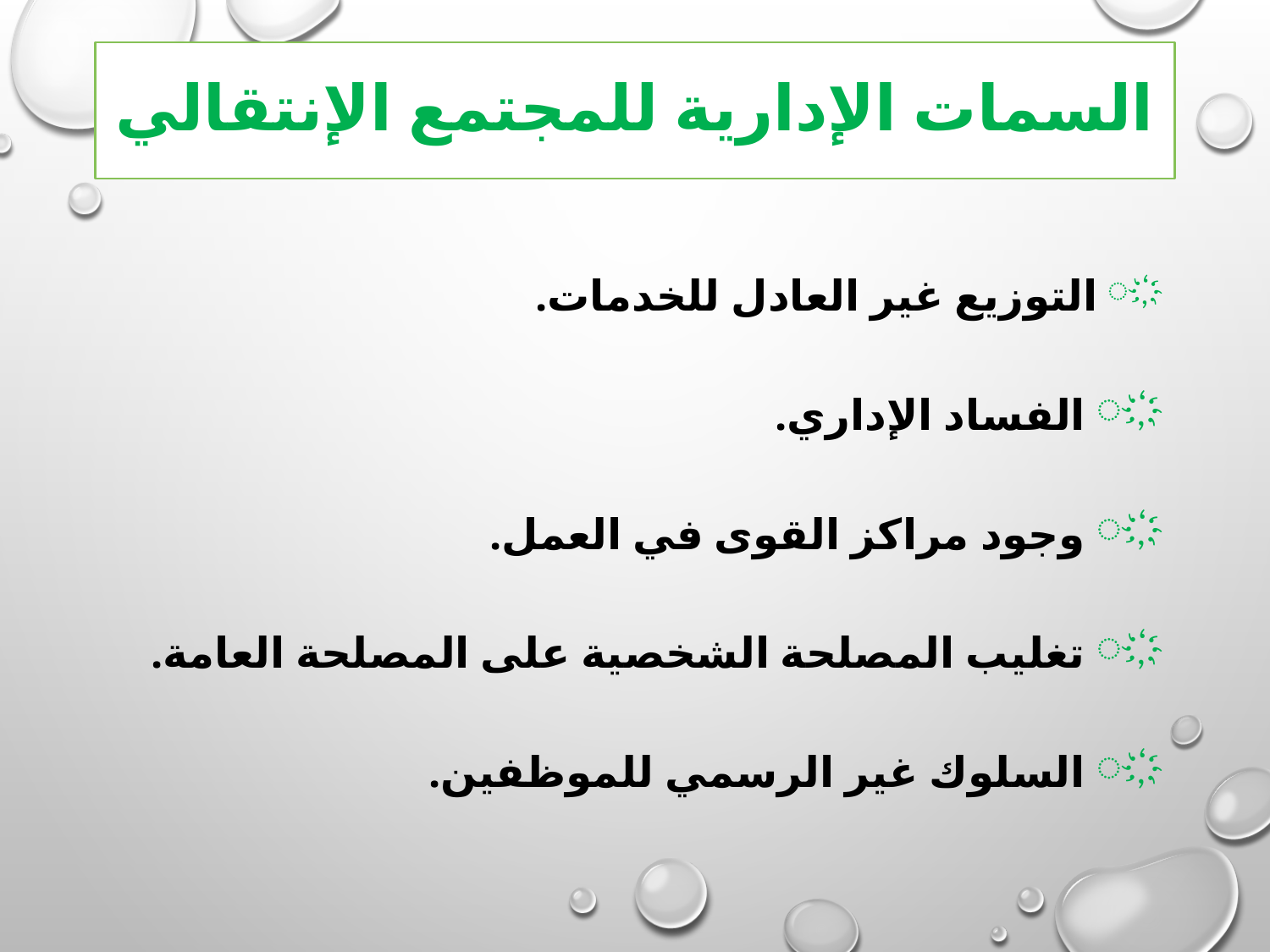

# السمات الإدارية للمجتمع الإنتقالي
 التوزيع غير العادل للخدمات.
 الفساد الإداري.
 وجود مراكز القوى في العمل.
 تغليب المصلحة الشخصية على المصلحة العامة.
 السلوك غير الرسمي للموظفين.